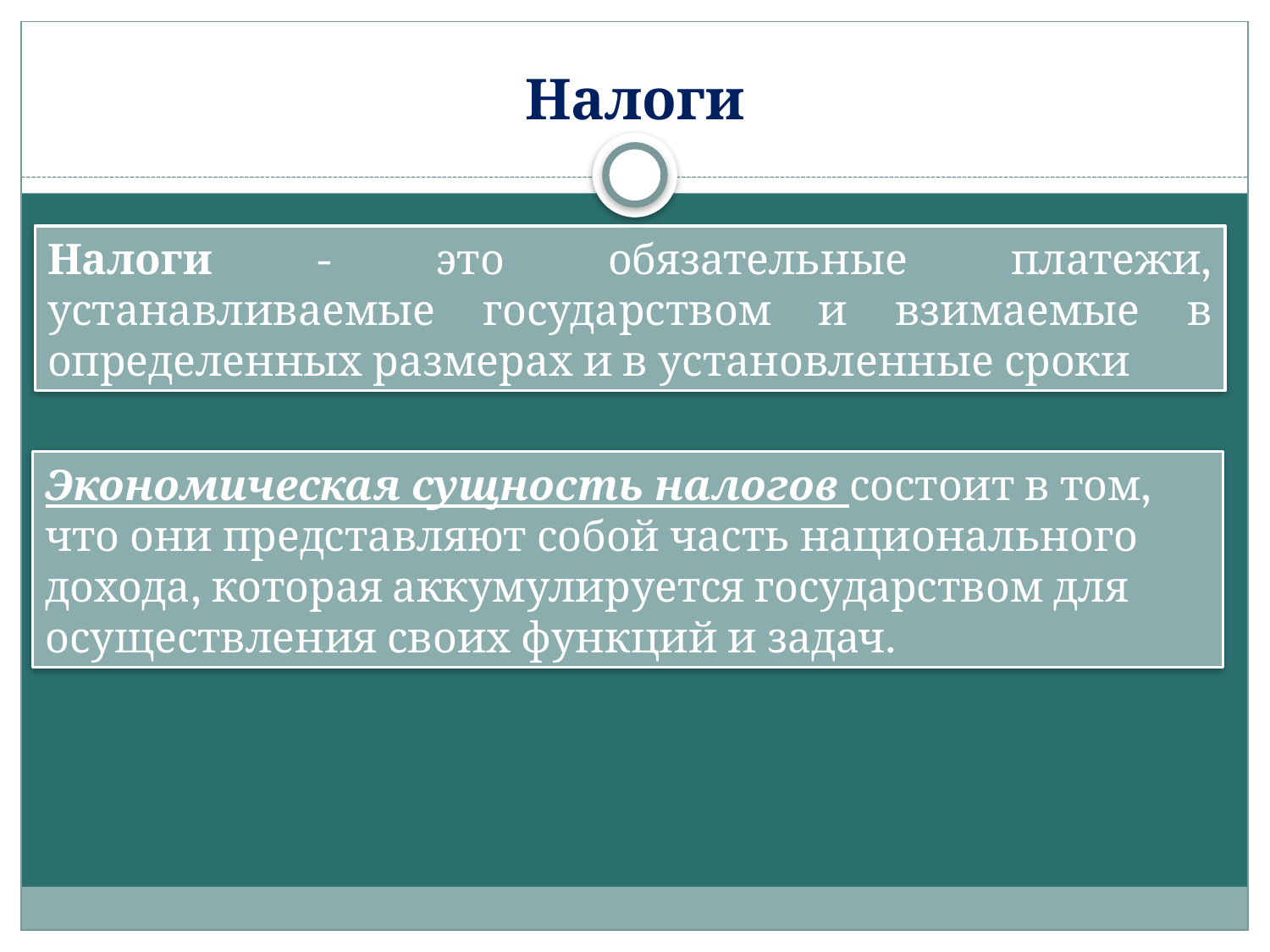

# Налоги
Налоги - это обязательные платежи, устанавливаемые государством и взимаемые в определенных размерах и в установленные сроки
Экономическая сущность налогов состоит в том, что они представляют собой часть национального дохода, которая аккумулируется государством для осуществления своих функций и задач.